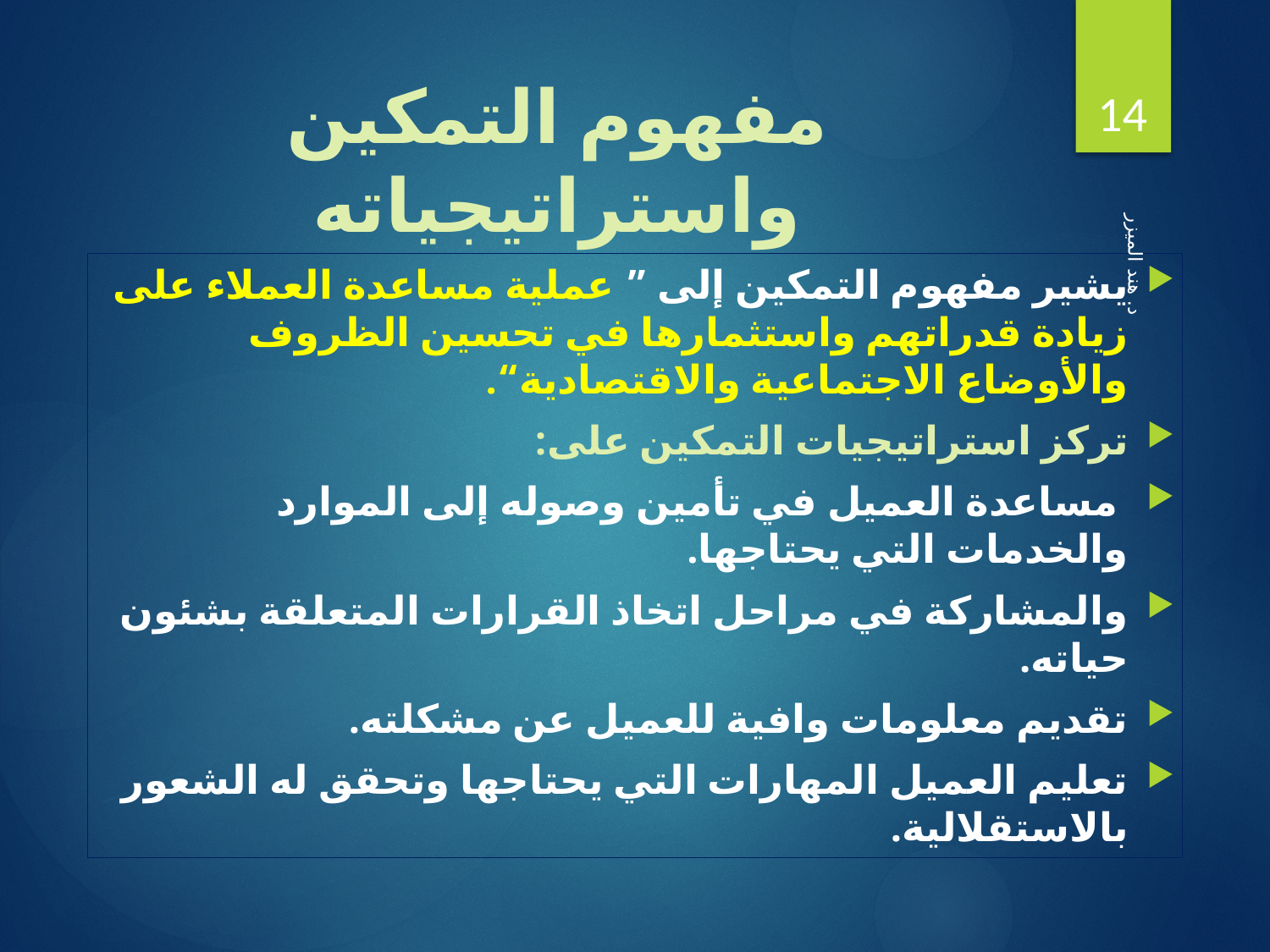

14
# مفهوم التمكين واستراتيجياته
يشير مفهوم التمكين إلى ” عملية مساعدة العملاء على زيادة قدراتهم واستثمارها في تحسين الظروف والأوضاع الاجتماعية والاقتصادية“.
تركز استراتيجيات التمكين على:
 مساعدة العميل في تأمين وصوله إلى الموارد والخدمات التي يحتاجها.
والمشاركة في مراحل اتخاذ القرارات المتعلقة بشئون حياته.
تقديم معلومات وافية للعميل عن مشكلته.
تعليم العميل المهارات التي يحتاجها وتحقق له الشعور بالاستقلالية.

د. هند الميزر